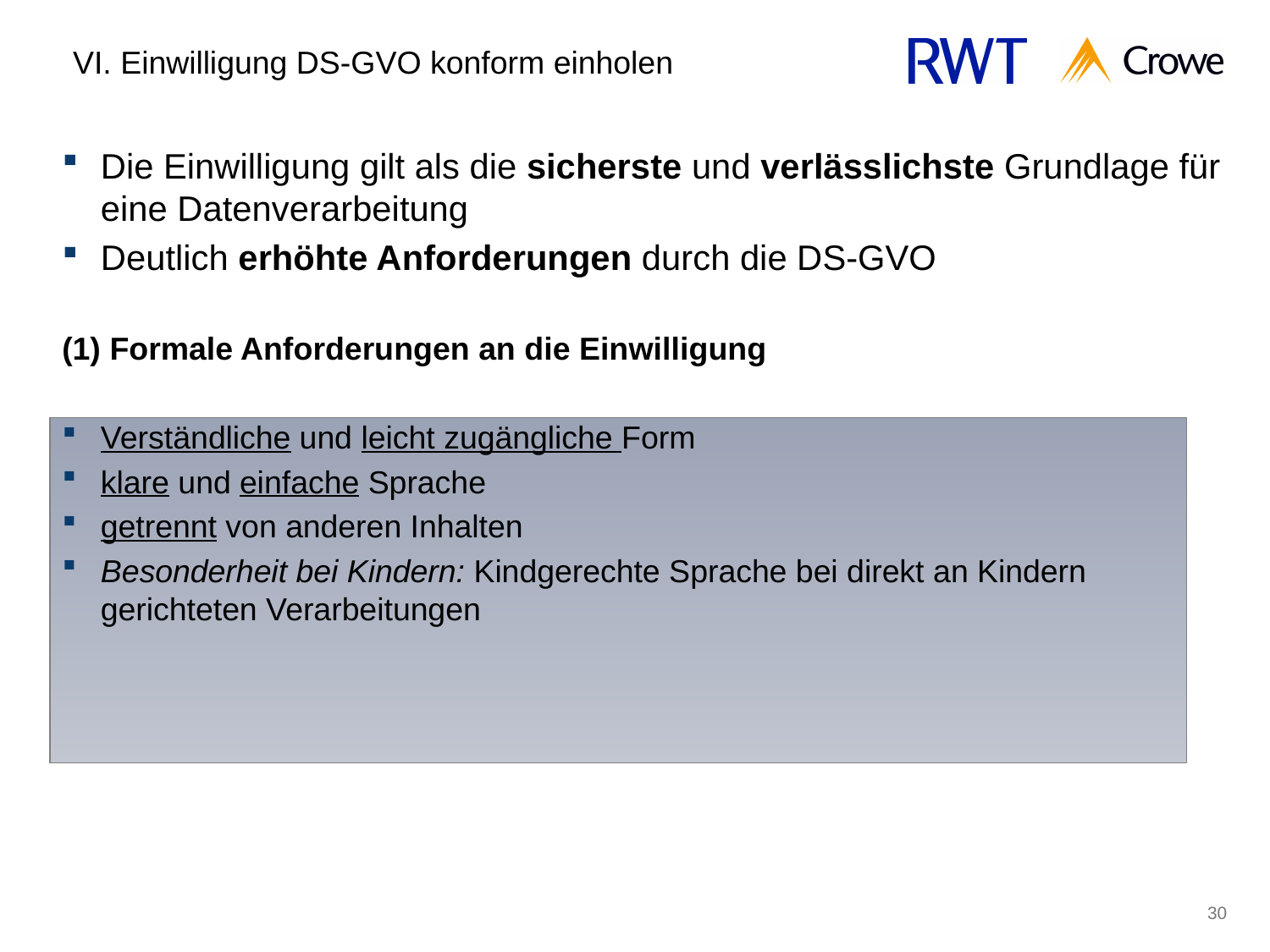

VI. Einwilligung DS-GVO konform einholen
Die Einwilligung gilt als die sicherste und verlässlichste Grundlage für eine Datenverarbeitung
Deutlich erhöhte Anforderungen durch die DS-GVO

Formale Anforderungen an die Einwilligung

Verständliche und leicht zugängliche Form
klare und einfache Sprache
getrennt von anderen Inhalten
Besonderheit bei Kindern: Kindgerechte Sprache bei direkt an Kindern gerichteten Verarbeitungen